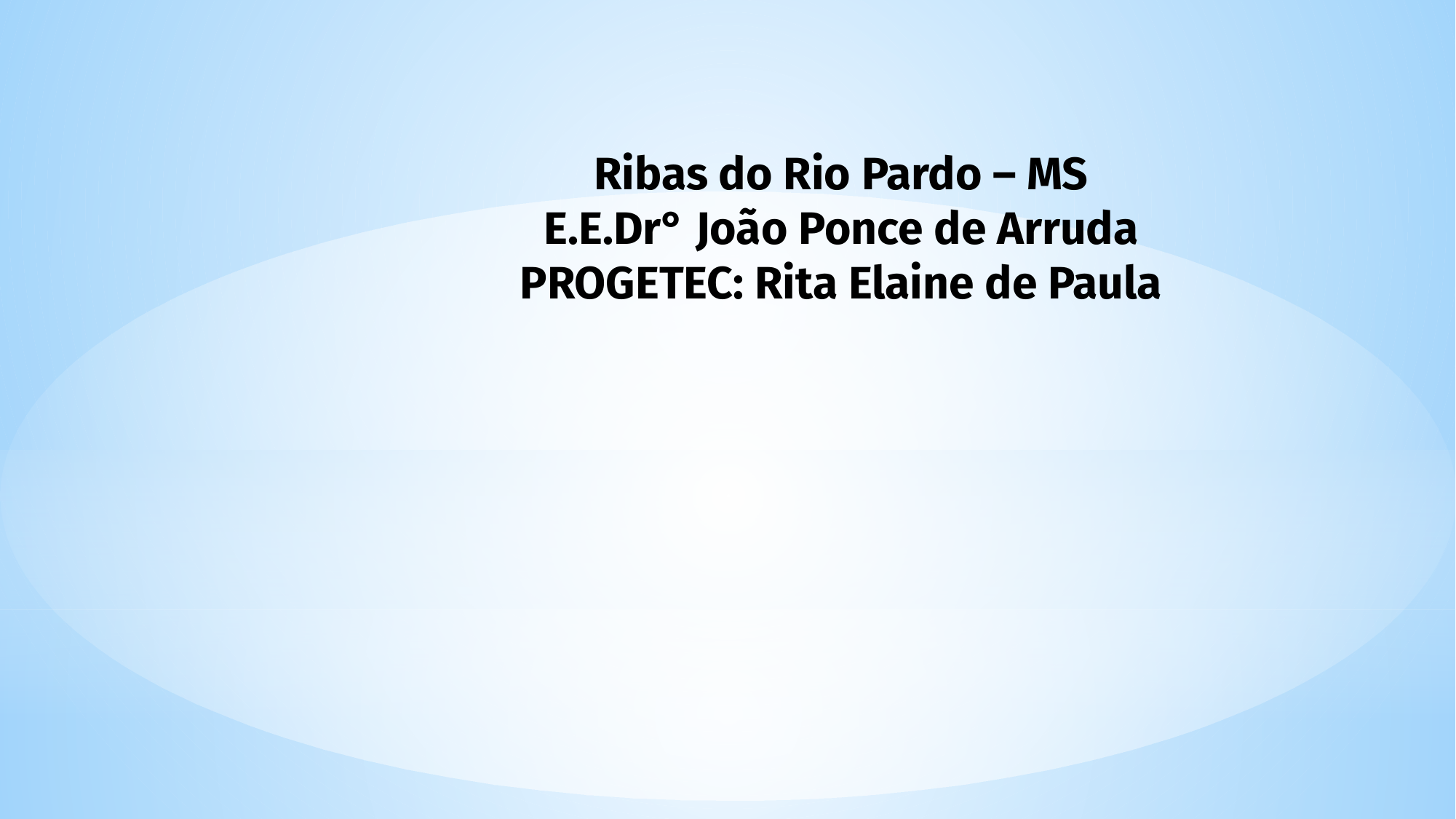

# Ribas do Rio Pardo – MS E.E.Dr° João Ponce de Arruda PROGETEC: Rita Elaine de Paula